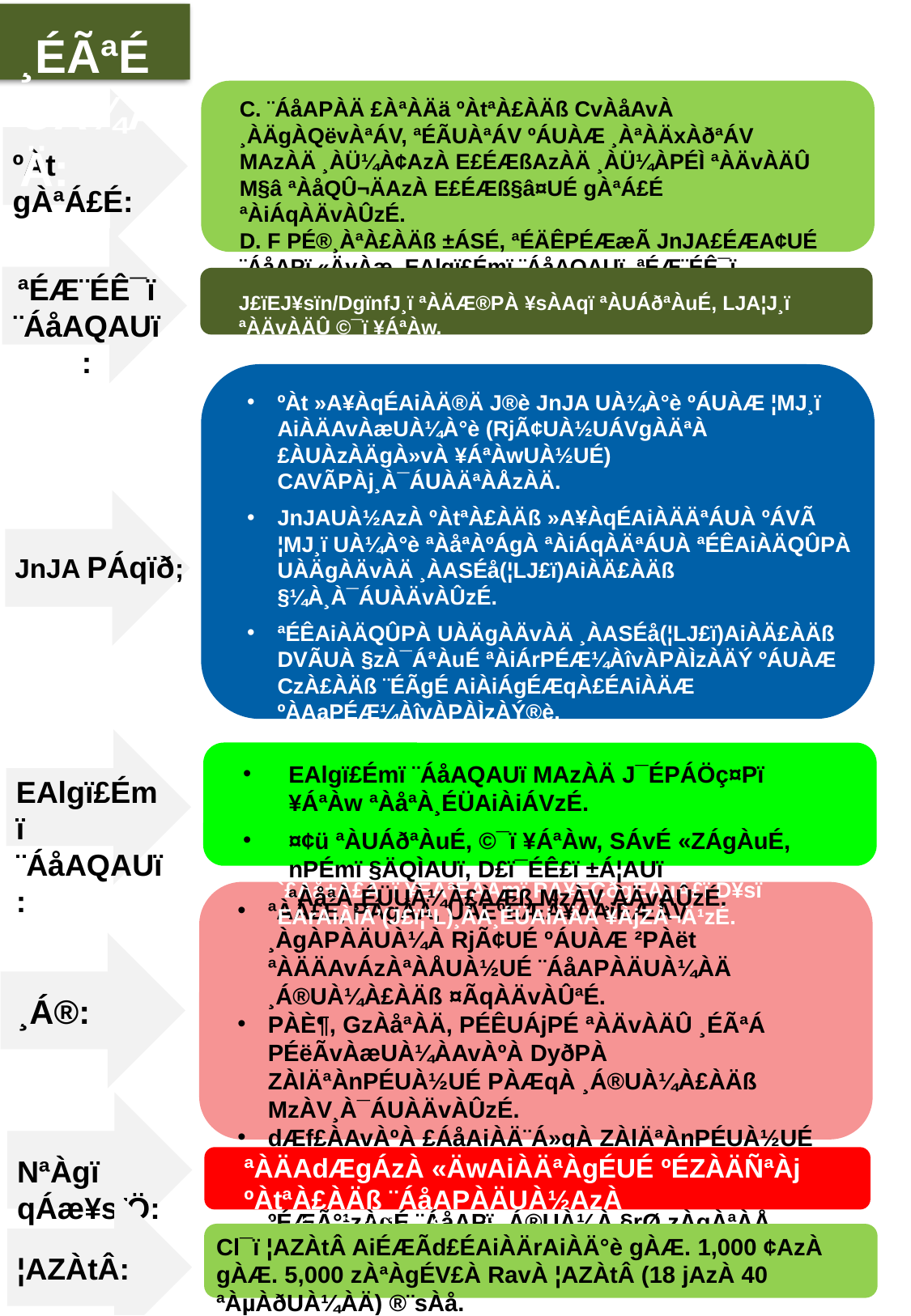

¸ÉÃªÉUÀ¼ÀÄ:

ºÀt gÀªÁ£É:
C. ¨ÁåAPÀÄ £ÀªÀÄä ºÀtªÀ£ÀÄß CvÀåAvÀ ¸ÀÄgÀQëvÀªÁV, ªÉÃUÀªÁV ºÁUÀÆ ¸ÀªÀÄxÀðªÁV MAzÀÄ ¸ÀÜ¼À¢AzÀ E£ÉÆßAzÀÄ ¸ÀÜ¼ÀPÉÌ ªÀÄvÀÄÛ M§â ªÀåQÛ¬ÄAzÀ E£ÉÆß§â¤UÉ gÀªÁ£É ªÀiÁqÀÄvÀÛzÉ.
D. F PÉ®¸ÀªÀ£ÀÄß ±ÁSÉ, ªÉÄÊPÉÆæÃ JnJA£ÉÆA¢UÉ ¨ÁåAPï «ÄvÀæ, EAlgï£Émï ¨ÁåAQAUï, ªÉÆ¨ÉÊ¯ï ¨ÁåAQAUï, J£ïEJ¥sïn ªÀÄvÀÄÛ DgïnfJ¸ï ºÀAvÀUÀ¼À°è ªÀiÁqÀ§ºÀÄzÁVzÉ.

ªÉÆ¨ÉÊ¯ï ¨ÁåAQAUï:

J£ïEJ¥sïn/DgïnfJ¸ï ªÀÄÆ®PÀ ¥sÀAqï ªÀUÁðªÀuÉ, LJA¦J¸ï ªÀÄvÀÄÛ ©¯ï ¥ÁªÀw.

ºÀt »A¥ÀqÉAiÀÄ®Ä J®è JnJA UÀ¼À°è ºÁUÀÆ ¦MJ¸ï AiÀÄAvÀæUÀ¼À°è (RjÃ¢UÀ½UÁVgÀÄªÀ £ÀUÀzÀÄgÀ»vÀ ¥ÁªÀwUÀ½UÉ) CAVÃPÀj¸À¯ÁUÀÄªÀÅzÀÄ.
JnJAUÀ½AzÀ ºÀtªÀ£ÀÄß »A¥ÀqÉAiÀÄÄªÁUÀ ºÁVÃ ¦MJ¸ï UÀ¼À°è ªÀåªÀºÁgÀ ªÀiÁqÀÄªÁUÀ ªÉÊAiÀÄQÛPÀ UÀÄgÀÄvÀÄ ¸ÀASÉå(¦LJ£ï)AiÀÄ£ÀÄß §¼À¸À¯ÁUÀÄvÀÛzÉ.
ªÉÊAiÀÄQÛPÀ UÀÄgÀÄvÀÄ ¸ÀASÉå(¦LJ£ï)AiÀÄ£ÀÄß DVÃUÀ §zÀ¯ÁªÀuÉ ªÀiÁrPÉÆ¼ÀîvÀPÀÌzÀÄÝ ºÁUÀÆ CzÀ£ÀÄß ¨ÉÃgÉ AiÀiÁgÉÆqÀ£ÉAiÀÄÆ ºÀAaPÉÆ¼ÀîvÀPÀÌzÀÝ®è.
JnJA PÁqïð£ÀÄß C£ÀPÀëgÀ¸ÀÜ UÁæºÀPÀjUÀÆ ¤ÃqÀ¯ÁUÀÄªÀÅzÀÄ.
`gÀÄ¥ÉÃ qÉ©mï PÁqïð C¥Ààl zÉÃ²ÃAiÀÄ qÉ©mï PÁqïð DVzÀÄÝ CzÀ£ÀÄß MAzÀÄ ®PÀë gÀÆ¥Á¬ÄUÀ¼À CAvÀUÀðvÀ C¥ÀWÁvÀ «ªÀiÁ ¸Ë®¨sÀåzÉÆA¢UÉ `£Áå±À£À¯ï ¥ÉÃªÉÄAmï PÁ¥ÉÇðgÉÃµÀ£ï D¥sï EArAiÀiÁ’(J£ï¦¹L)¸ÀA¸ÉÜAiÀÄÄ ¥ÀjZÀ¬Ä¹zÉ.

JnJA PÁqïð;

EAlgï£Émï ¨ÁåAQAUï:

EAlgï£Émï ¨ÁåAQAUï MAzÀÄ J¯ÉPÁÖç¤Pï ¥ÁªÀw ªÀåªÀ¸ÉÜAiÀiÁVzÉ.
¤¢ü ªÀUÁðªÀuÉ, ©¯ï ¥ÁªÀw, SÁvÉ «ZÁgÀuÉ, nPÉmï §ÄQÌAUï, D£ï¯ÉÊ£ï ±Á¦AUï ªÀåªÀ¸ÉÜUÀ¼À£ÀÆß MzÀV¸ÀÄvÀÛzÉ.

ªÀÄ£É, PÁgÀÄ, UÀÈºÉÆÃ¥ÀAiÉÆÃV ¸ÀgÀPÀÄUÀ¼À RjÃ¢UÉ ºÁUÀÆ ²PÀët ªÀÄÄAvÁzÀªÀÅUÀ½UÉ ¨ÁåAPÀÄUÀ¼ÀÄ ¸Á®UÀ¼À£ÀÄß ¤ÃqÀÄvÀÛªÉ.
PÀÈ¶, GzÀåªÀÄ, PÉÊUÁjPÉ ªÀÄvÀÄÛ ¸ÉÃªÁ PÉëÃvÀæUÀ¼ÀAvÀºÀ DyðPÀ ZÀlÄªÀnPÉUÀ½UÉ PÀÆqÀ ¸Á®UÀ¼À£ÀÄß MzÀV¸À¯ÁUÀÄvÀÛzÉ.
dÆf£ÀAvÀºÀ £ÁåAiÀÄ¨Á»gÀ ZÀlÄªÀnPÉUÀ½UÉ ¸Á®UÀ¼À£ÀÄß ¤ÃqÀ¯ÁUÀÄªÀÅ¢®è.
ªÀiÁgÀªÁrUÀ¼ÀÄ ºÉÆj¸ÀÄªÀ §rØ zÀgÀPÉÌ ºÉÆÃ°¹zÀgÉ ¨ÁåAPï ¸Á®UÀ¼À §rØ zÀgÀªÀÅ vÀÄA§ PÀrªÉÄAiÀiÁVgÀÄvÀÛzÉ.

¸Á®:

NªÀgï qÁæ¥sïÖ:
ªÀÄAdÆgÁzÀ «ÄwAiÀÄªÀgÉUÉ ºÉZÀÄÑªÀj ºÀtªÀ£ÀÄß ¨ÁåAPÀÄUÀ½AzÀ ¥ÀqÉAiÀÄÄªÀÅzÀÄ.

¦AZÀtÂ:

Cl¯ï ¦AZÀtÂ AiÉÆÃd£ÉAiÀÄrAiÀÄ°è gÀÆ. 1,000 ¢AzÀ gÀÆ. 5,000 zÀªÀgÉV£À RavÀ ¦AZÀtÂ (18 jAzÀ 40 ªÀµÀðUÀ¼ÀÄ) ®¨sÀå.